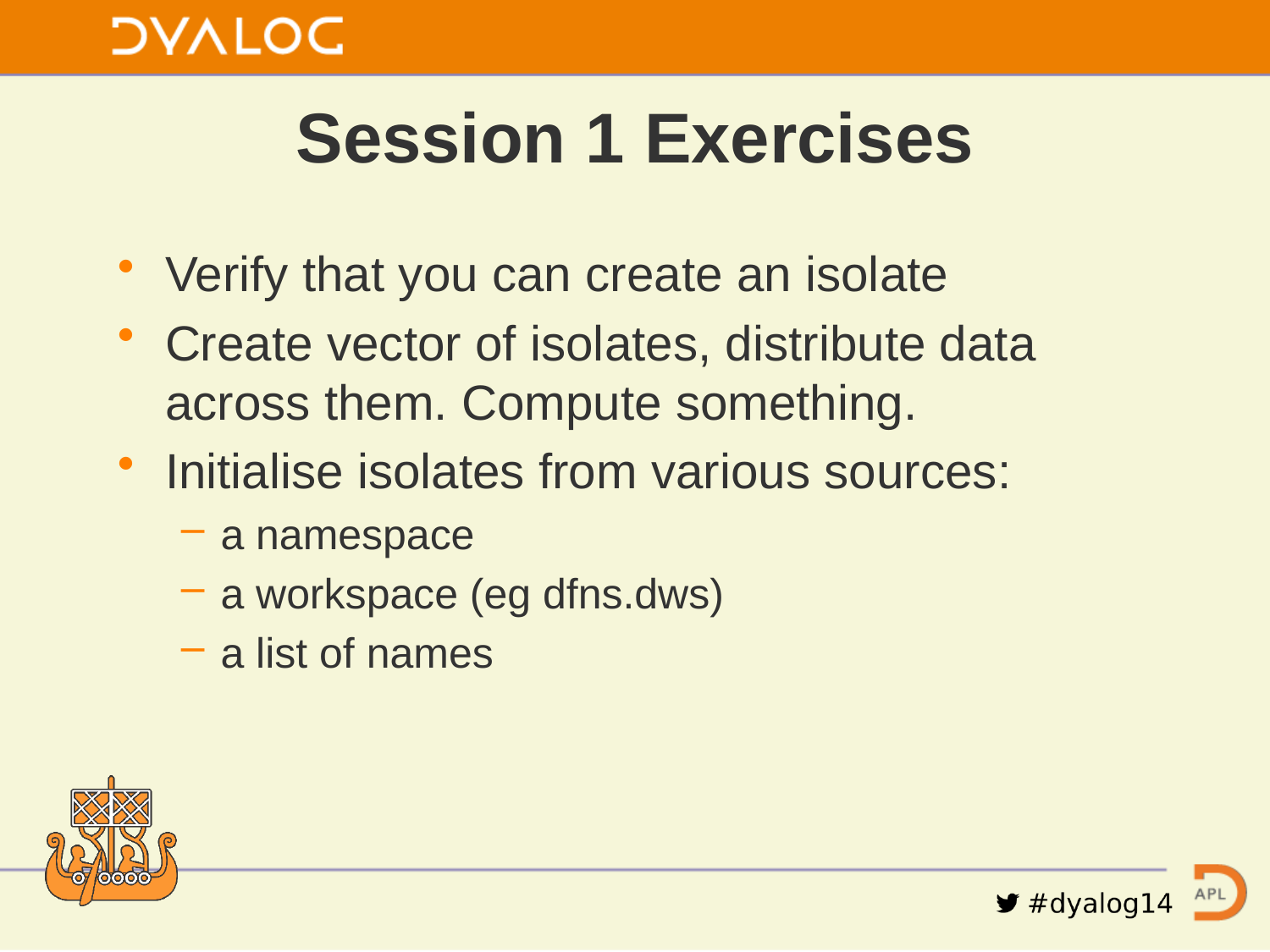

# Session 1 Exercises
Verify that you can create an isolate
Create vector of isolates, distribute data across them. Compute something.
Initialise isolates from various sources:
a namespace
a workspace (eg dfns.dws)
a list of names